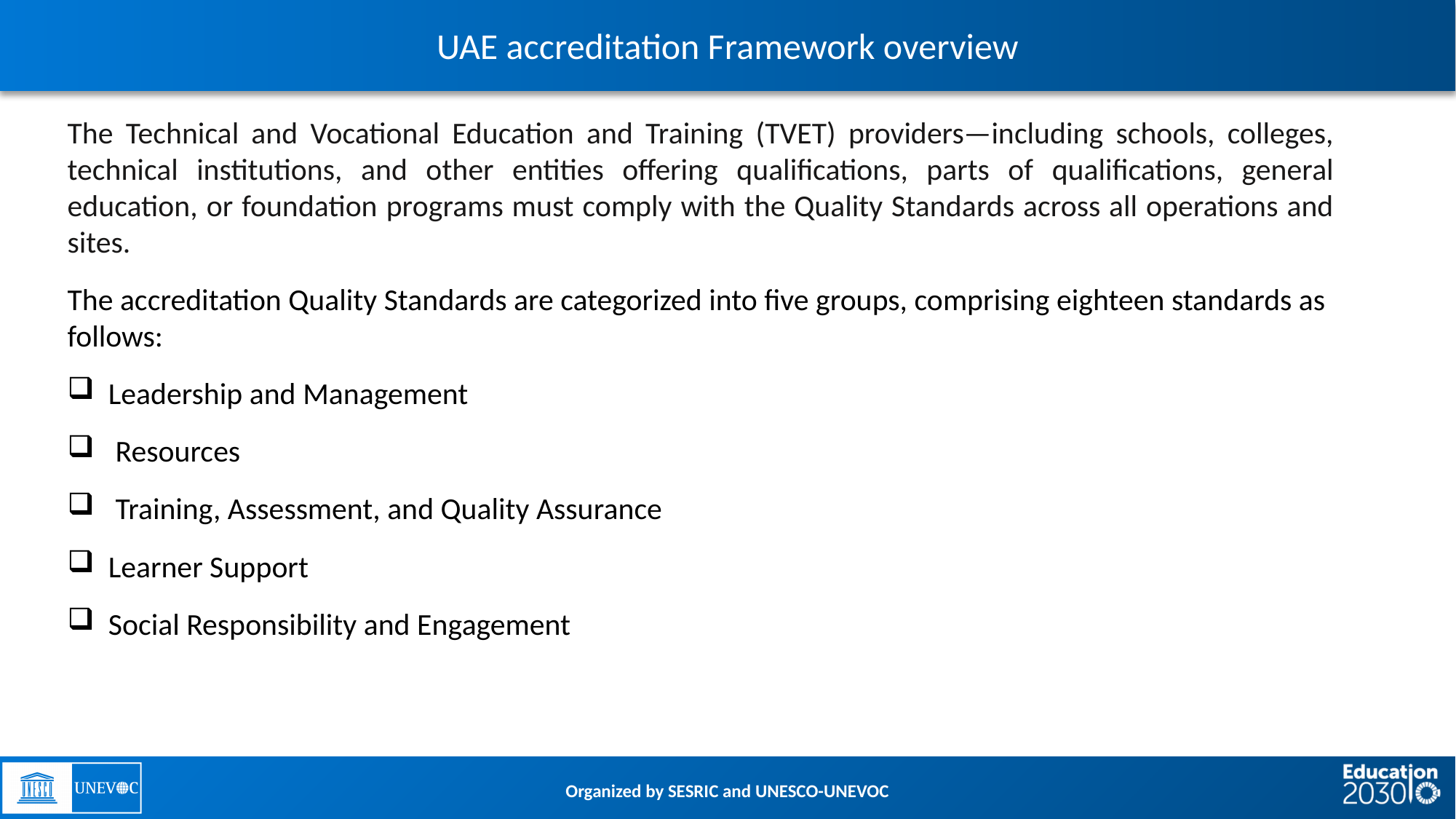

# UAE accreditation Framework overview
The Technical and Vocational Education and Training (TVET) providers—including schools, colleges, technical institutions, and other entities offering qualifications, parts of qualifications, general education, or foundation programs must comply with the Quality Standards across all operations and sites.
The accreditation Quality Standards are categorized into five groups, comprising eighteen standards as follows:
Leadership and Management
 Resources
 Training, Assessment, and Quality Assurance
Learner Support
Social Responsibility and Engagement